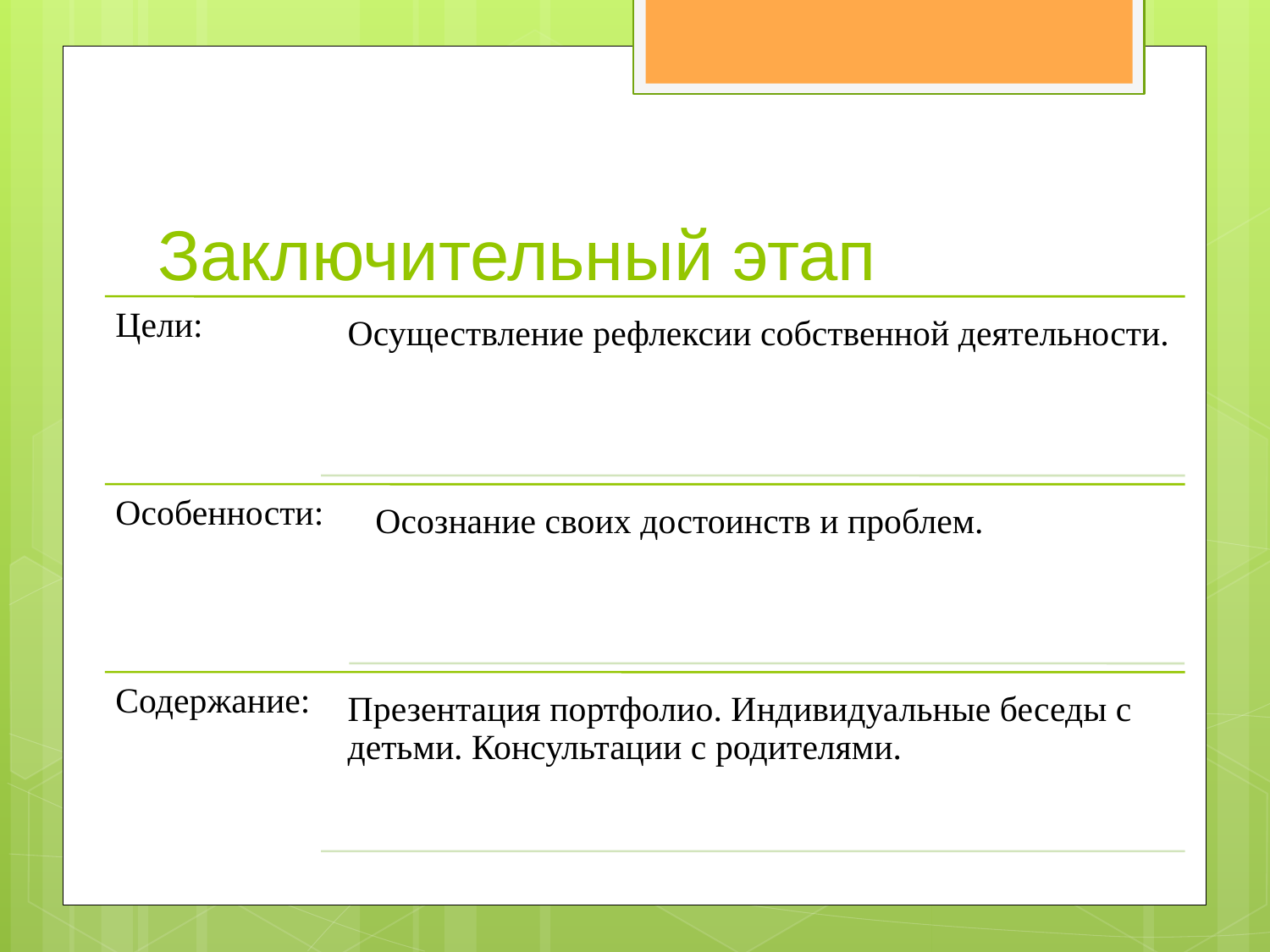

# Заключительный этап
Цели:
Осуществление рефлексии собственной деятельности.
Особенности:
Осознание своих достоинств и проблем.
Содержание:
Презентация портфолио. Индивидуальные беседы с детьми. Консультации с родителями.